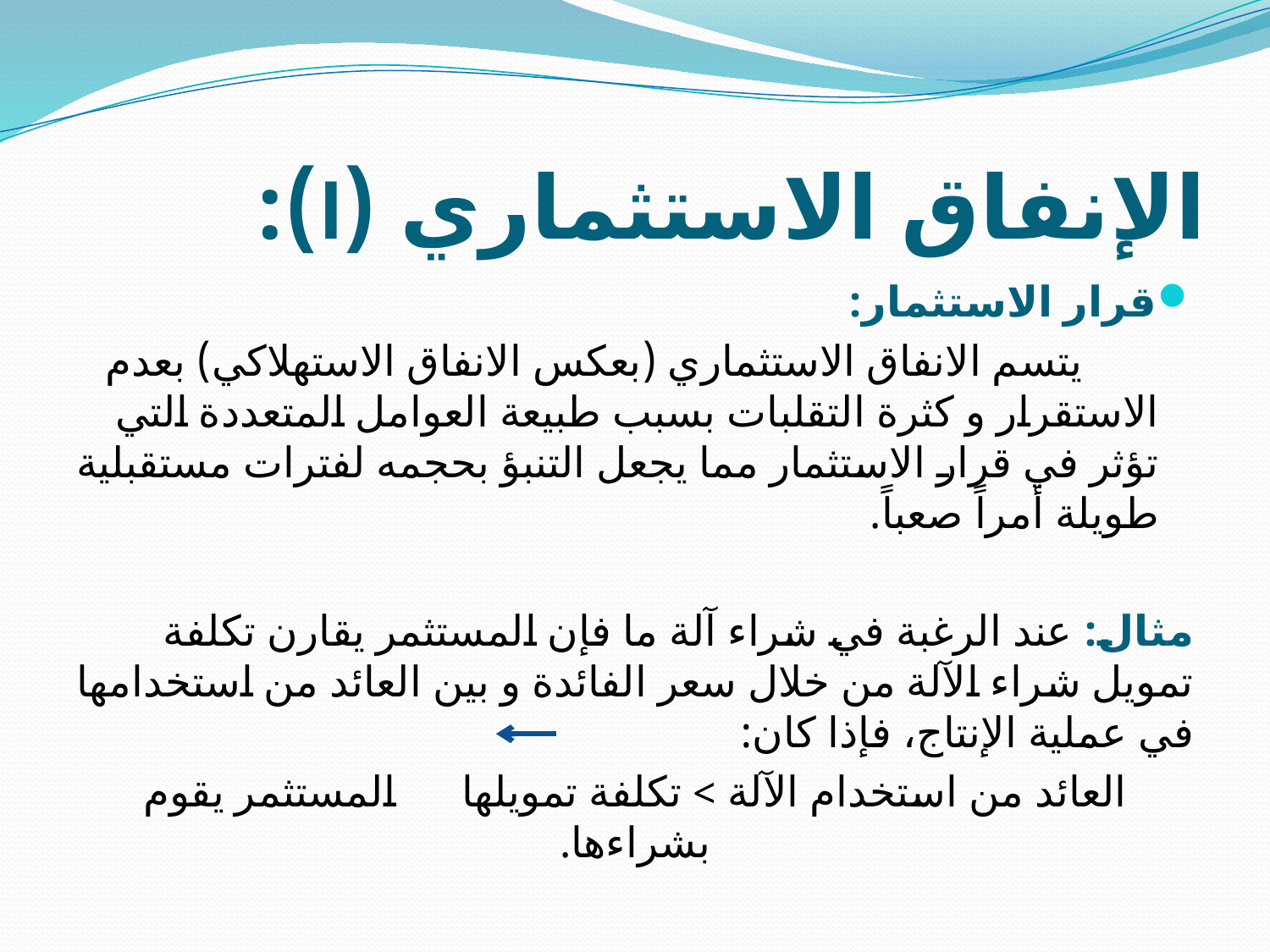

# الإنفاق الاستثماري (I):
قرار الاستثمار:
          يتسم الانفاق الاستثماري (بعكس الانفاق الاستهلاكي) بعدم الاستقرار و كثرة التقلبات بسبب طبيعة العوامل المتعددة التي تؤثر في قرار الاستثمار مما يجعل التنبؤ بحجمه لفترات مستقبلية طويلة أمراً صعباً.

مثال: عند الرغبة في شراء آلة ما فإن المستثمر يقارن تكلفة تمويل شراء الآلة من خلال سعر الفائدة و بين العائد من استخدامها في عملية الإنتاج، فإذا كان:
العائد من استخدام الآلة > تكلفة تمويلها      المستثمر يقوم بشراءها.